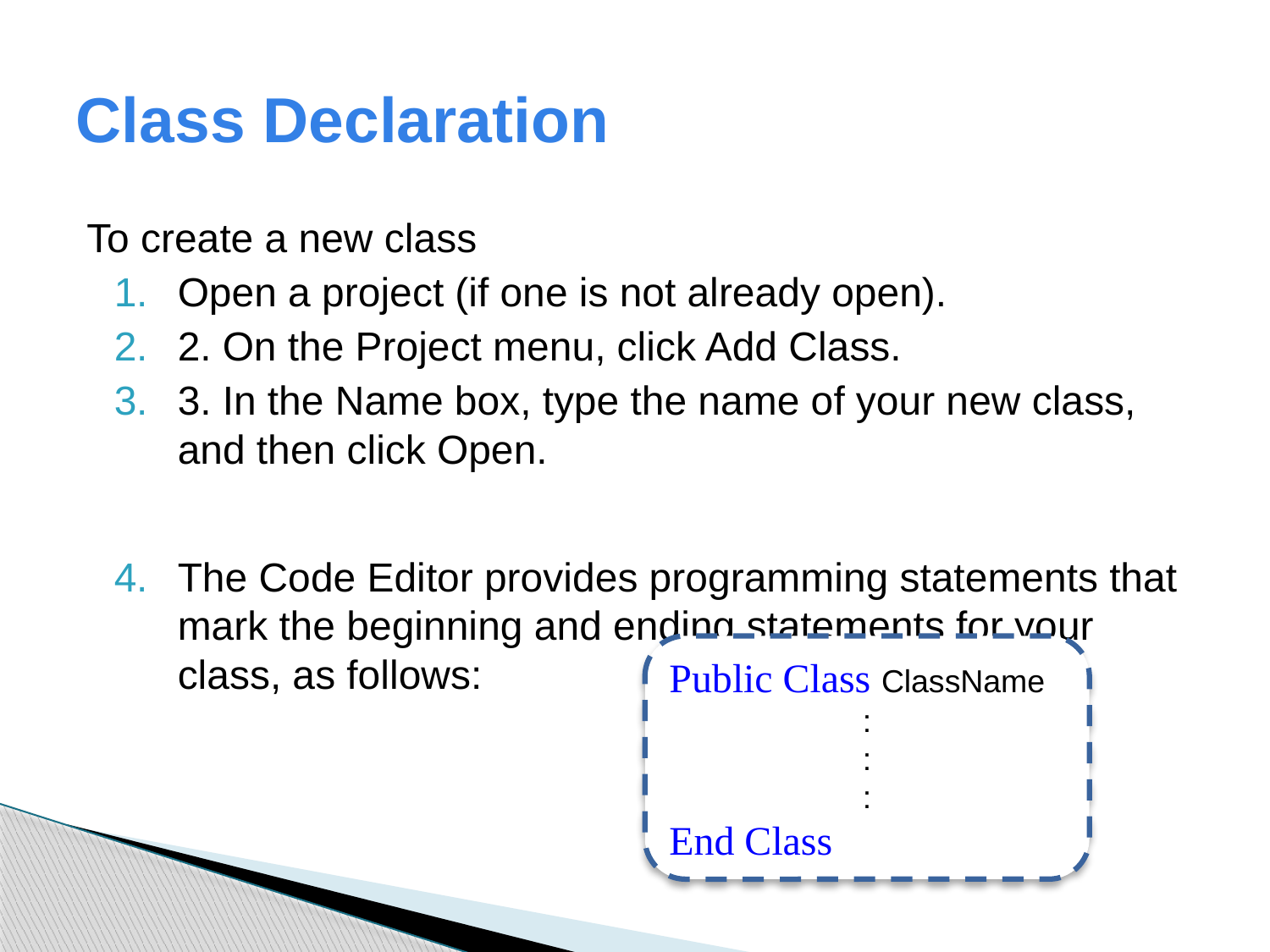

# Class Declaration
To create a new class
Open a project (if one is not already open).
2. On the Project menu, click Add Class.
3. In the Name box, type the name of your new class, and then click Open.

The Code Editor provides programming statements that mark the beginning and ending statements for your class, as follows:

Public Class ClassName
:
:
:
End Class